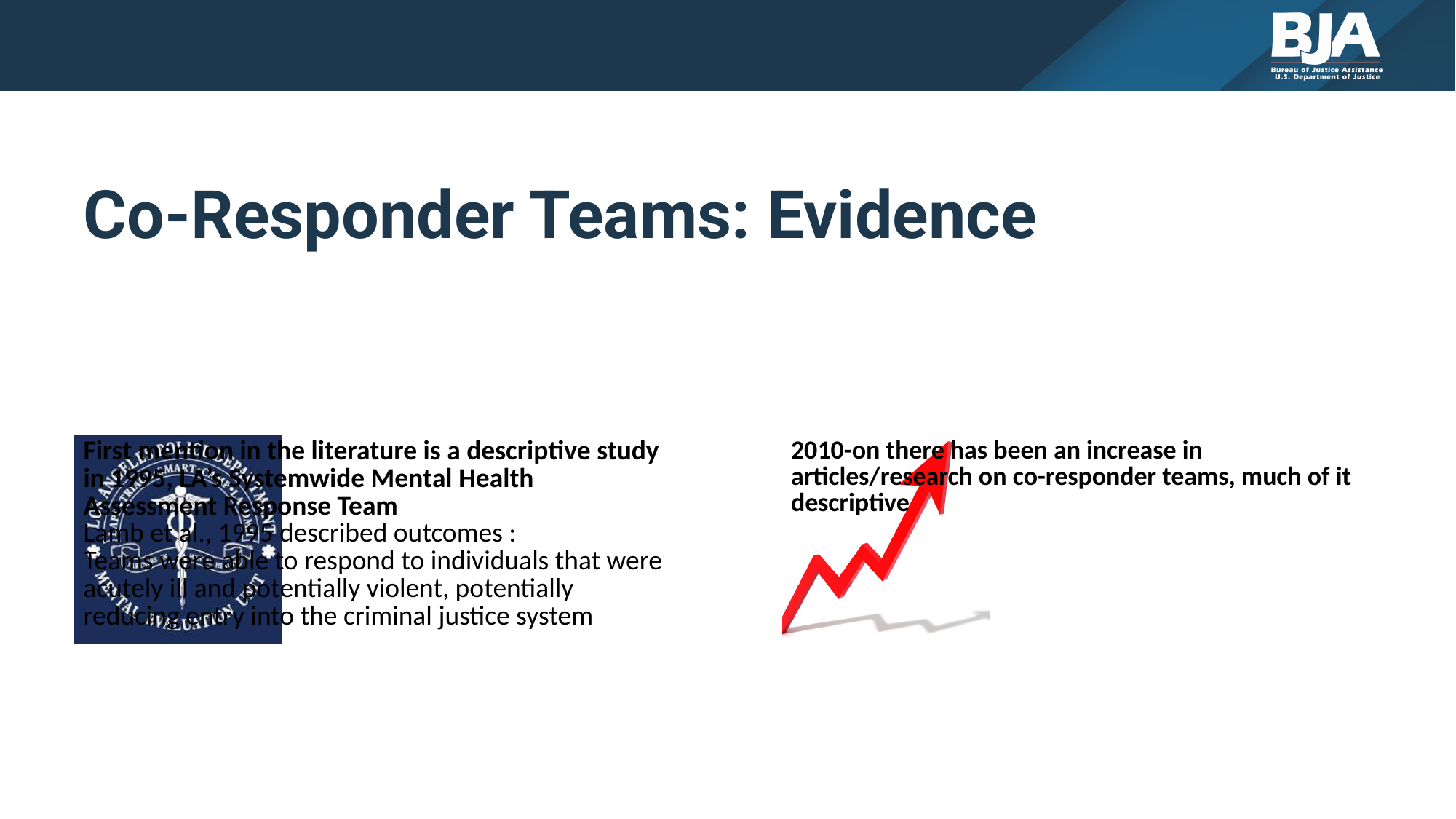

# Co-Responder Teams: Evidence
First mention in the literature is a descriptive study in 1995, LA’s Systemwide Mental Health Assessment Response Team
Lamb et al., 1995 described outcomes :
Teams were able to respond to individuals that were acutely ill and potentially violent, potentially reducing entry into the criminal justice system
2010-on there has been an increase in articles/research on co-responder teams, much of it descriptive